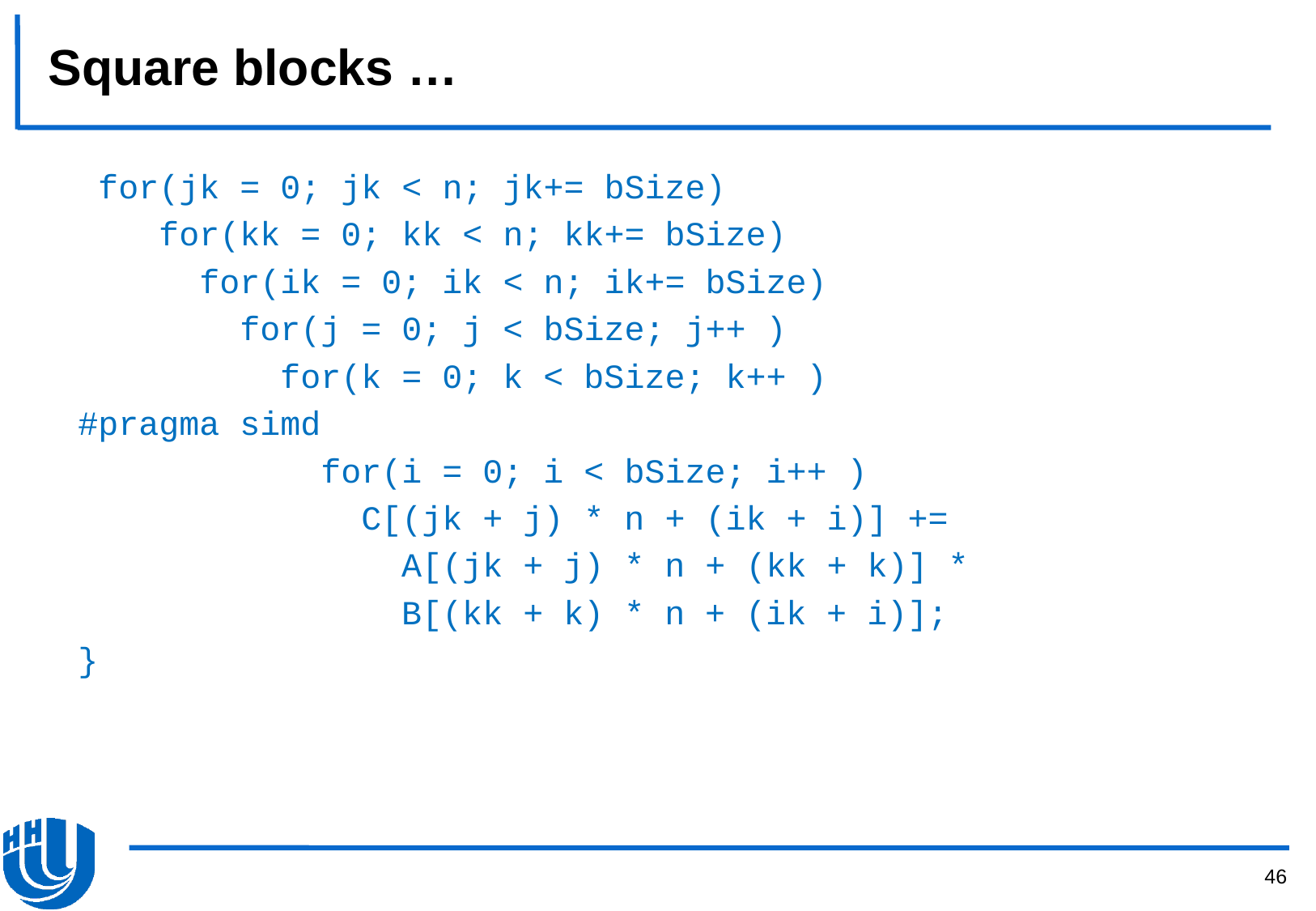

# Square blocks …
 for(jk = 0; jk < n; jk+= bSize)
    for(kk = 0; kk < n; kk+= bSize)
      for(ik = 0; ik < n; ik+= bSize)
        for(j = 0; j < bSize; j++ )
          for(k = 0; k < bSize; k++ )
#pragma simd
            for(i = 0; i < bSize; i++ )
              C[(jk + j) * n + (ik + i)] +=
                A[(jk + j) * n + (kk + k)] *
                B[(kk + k) * n + (ik + i)];
}